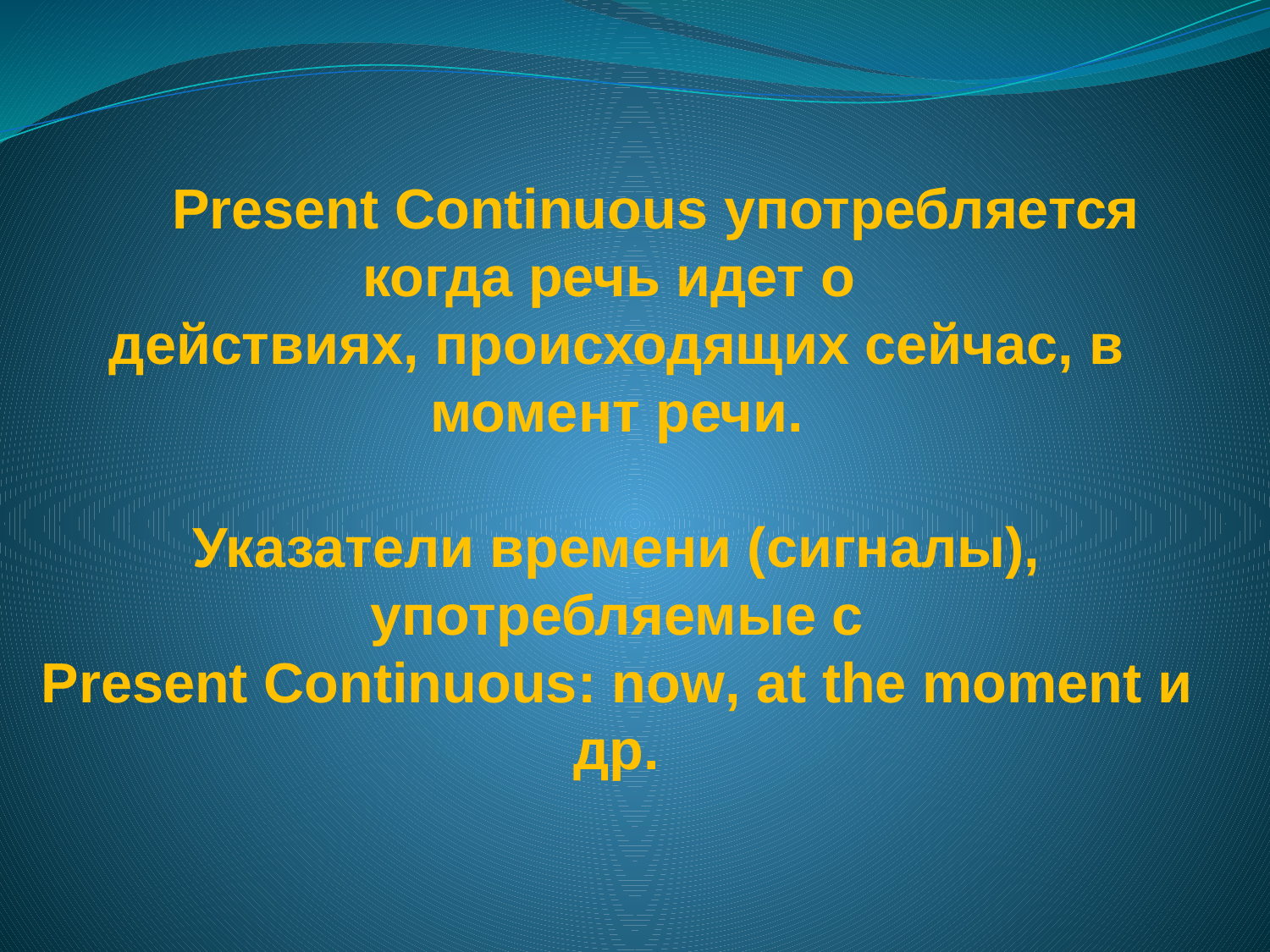

Present Continuous употребляется когда речь идет о
действиях, происходящих сейчас, в момент речи.

Указатели времени (сигналы), употребляемые с
Present Continuous: now, at the moment и др.